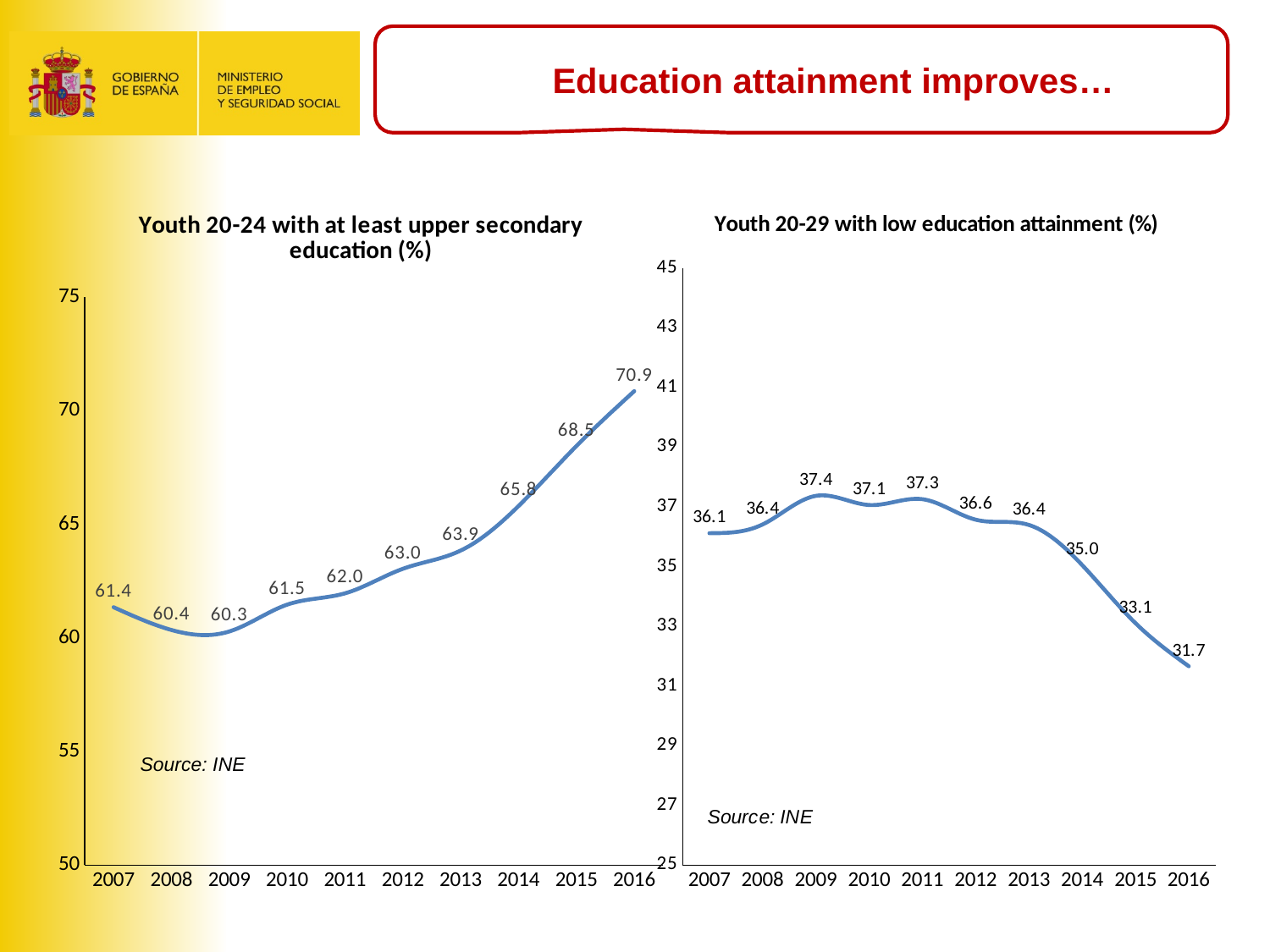

Education attainment improves…

### Chart: Youth 20-24 with at least upper secondary education (%)

| Category | Nivel educativo juvenil 20-24 (%) |
|---|---|
| 2007 | 61.35427760028398 |
| 2008 | 60.35322557367584 |
| 2009 | 60.28853666703873 |
| 2010 | 61.46887103300767 |
| 2011 | 61.96709272785012 |
| 2012 | 63.04611094715204 |
| 2013 | 63.85077186963979 |
| 2014 | 65.81223175965664 |
| 2015 | 68.45366909305528 |
| 2016 | 70.86965695692248 |

### Chart: Youth 20-29 with low education attainment (%)

| Category | Porcentaje de personas con bajo nivel educativo de 20-29 años (%) |
|---|---|
| 2007 | 36.11473172232155 |
| 2008 | 36.40944264864335 |
| 2009 | 37.3658655506572 |
| 2010 | 37.0588809769478 |
| 2011 | 37.25315693462977 |
| 2012 | 36.56772860595105 |
| 2013 | 36.3910310102148 |
| 2014 | 35.04479789727214 |
| 2015 | 33.10175096777501 |
| 2016 | 31.6588264292045 |
Source: INE